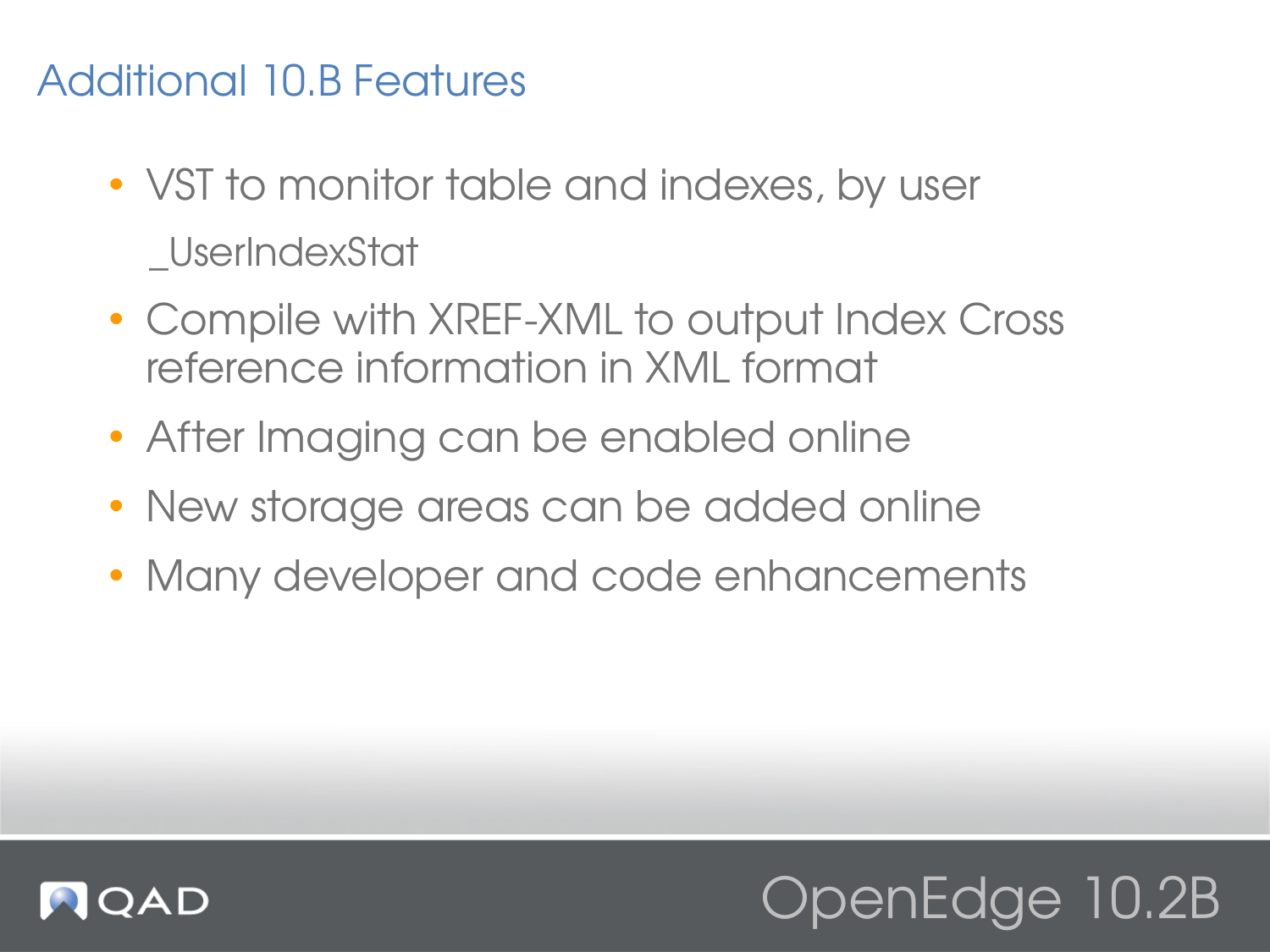

Additional 10.B Features
VST to monitor table and indexes, by user
_UserIndexStat
Compile with XREF-XML to output Index Cross reference information in XML format
After Imaging can be enabled online
New storage areas can be added online
Many developer and code enhancements

# OpenEdge 10.2B